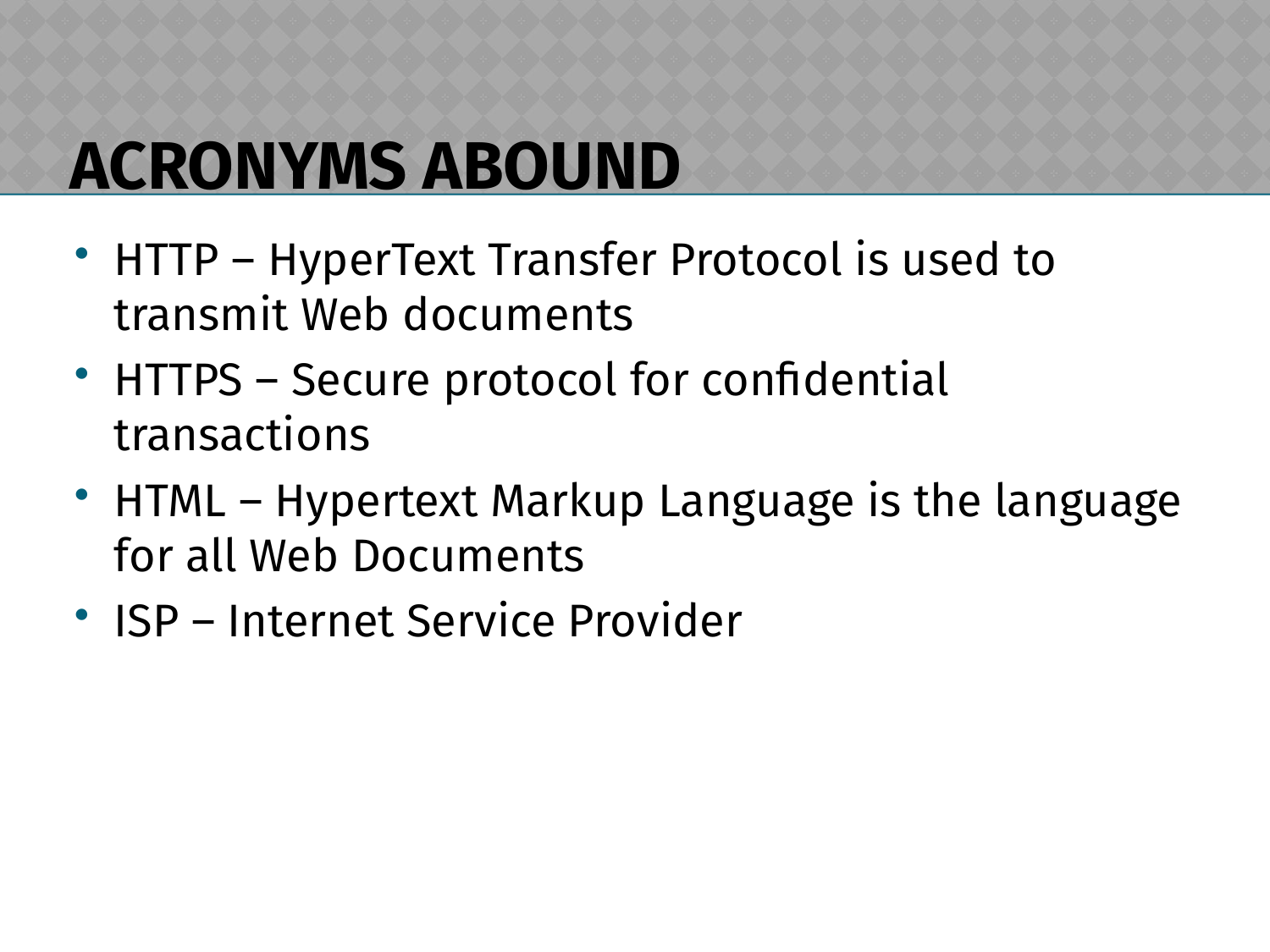

# Acronyms Abound
HTTP – HyperText Transfer Protocol is used to transmit Web documents
HTTPS – Secure protocol for confidential transactions
HTML – Hypertext Markup Language is the language for all Web Documents
ISP – Internet Service Provider